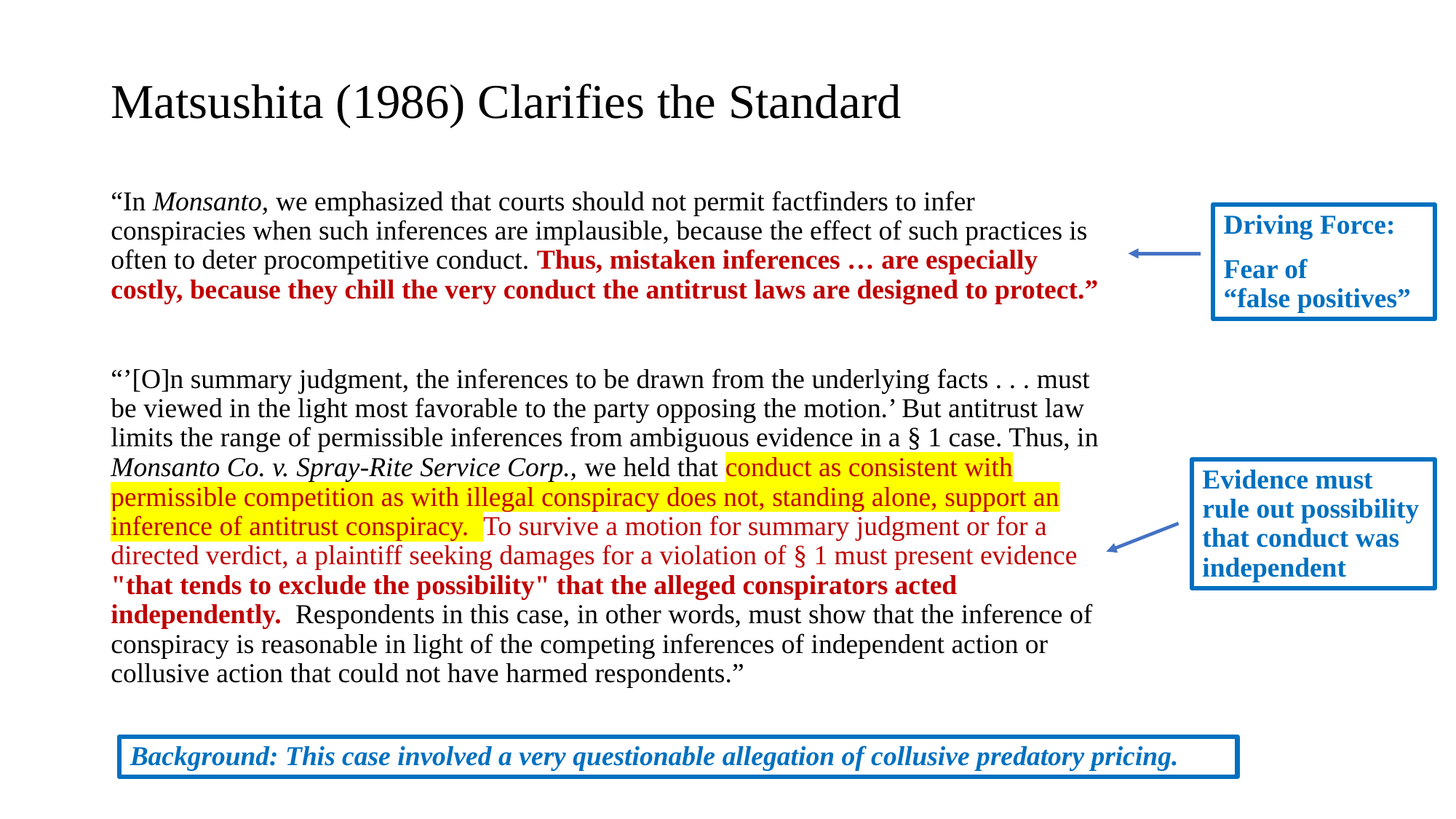

# Matsushita (1986) Clarifies the Standard
“In Monsanto, we emphasized that courts should not permit factfinders to infer conspiracies when such inferences are implausible, because the effect of such practices is often to deter procompetitive conduct. Thus, mistaken inferences … are especially costly, because they chill the very conduct the antitrust laws are designed to protect.”

“’[O]n summary judgment, the inferences to be drawn from the underlying facts . . . must be viewed in the light most favorable to the party opposing the motion.’ But antitrust law limits the range of permissible inferences from ambiguous evidence in a § 1 case. Thus, in Monsanto Co. v. Spray-Rite Service Corp., we held that conduct as consistent with permissible competition as with illegal conspiracy does not, standing alone, support an inference of antitrust conspiracy.  To survive a motion for summary judgment or for a directed verdict, a plaintiff seeking damages for a violation of § 1 must present evidence "that tends to exclude the possibility" that the alleged conspirators acted independently.  Respondents in this case, in other words, must show that the inference of conspiracy is reasonable in light of the competing inferences of independent action or collusive action that could not have harmed respondents.”

Driving Force:
Fear of
“false positives”
Evidence must rule out possibility that conduct was independent
Background: This case involved a very questionable allegation of collusive predatory pricing.